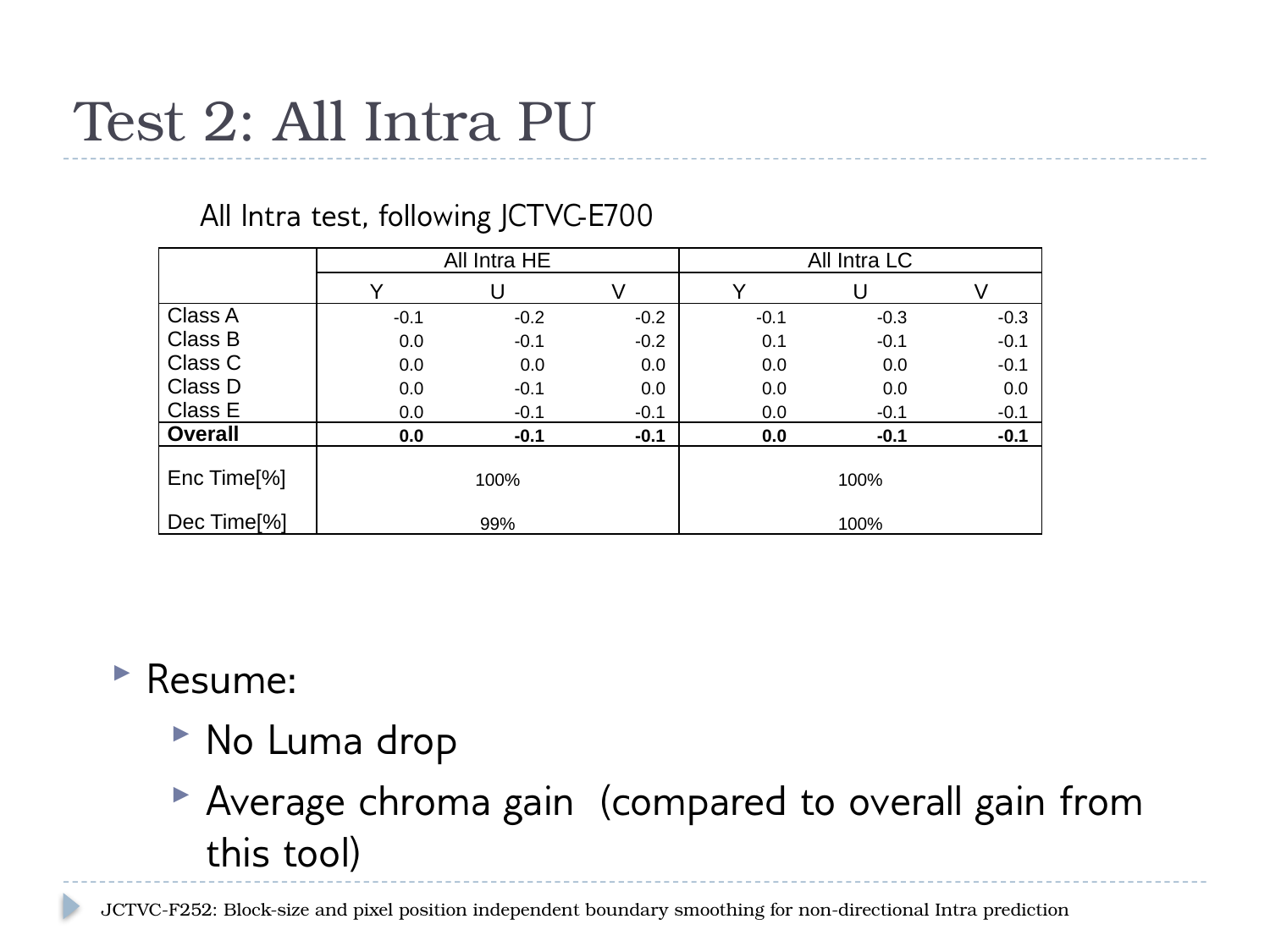

# Test 2: All Intra PU
All Intra test, following JCTVC-E700
|  | All Intra HE |  |  | All Intra LC |  |  |
| --- | --- | --- | --- | --- | --- | --- |
|  | Y | U | V | Y | U | V |
| Class A | -0.1 | -0.2 | -0.2 | -0.1 | -0.3 | -0.3 |
| Class B | 0.0 | -0.1 | -0.2 | 0.1 | -0.1 | -0.1 |
| Class C | 0.0 | 0.0 | 0.0 | 0.0 | 0.0 | -0.1 |
| Class D | 0.0 | -0.1 | 0.0 | 0.0 | 0.0 | 0.0 |
| Class E | 0.0 | -0.1 | -0.1 | 0.0 | -0.1 | -0.1 |
| Overall | 0.0 | -0.1 | -0.1 | 0.0 | -0.1 | -0.1 |
| Enc Time[%] | 100% |  |  | 100% |  |  |
| Dec Time[%] | 99% |  |  | 100% |  |  |
Resume:
No Luma drop
Average chroma gain  (compared to overall gain from this tool)

JCTVC-F252: Block-size and pixel position independent boundary smoothing for non-directional Intra prediction